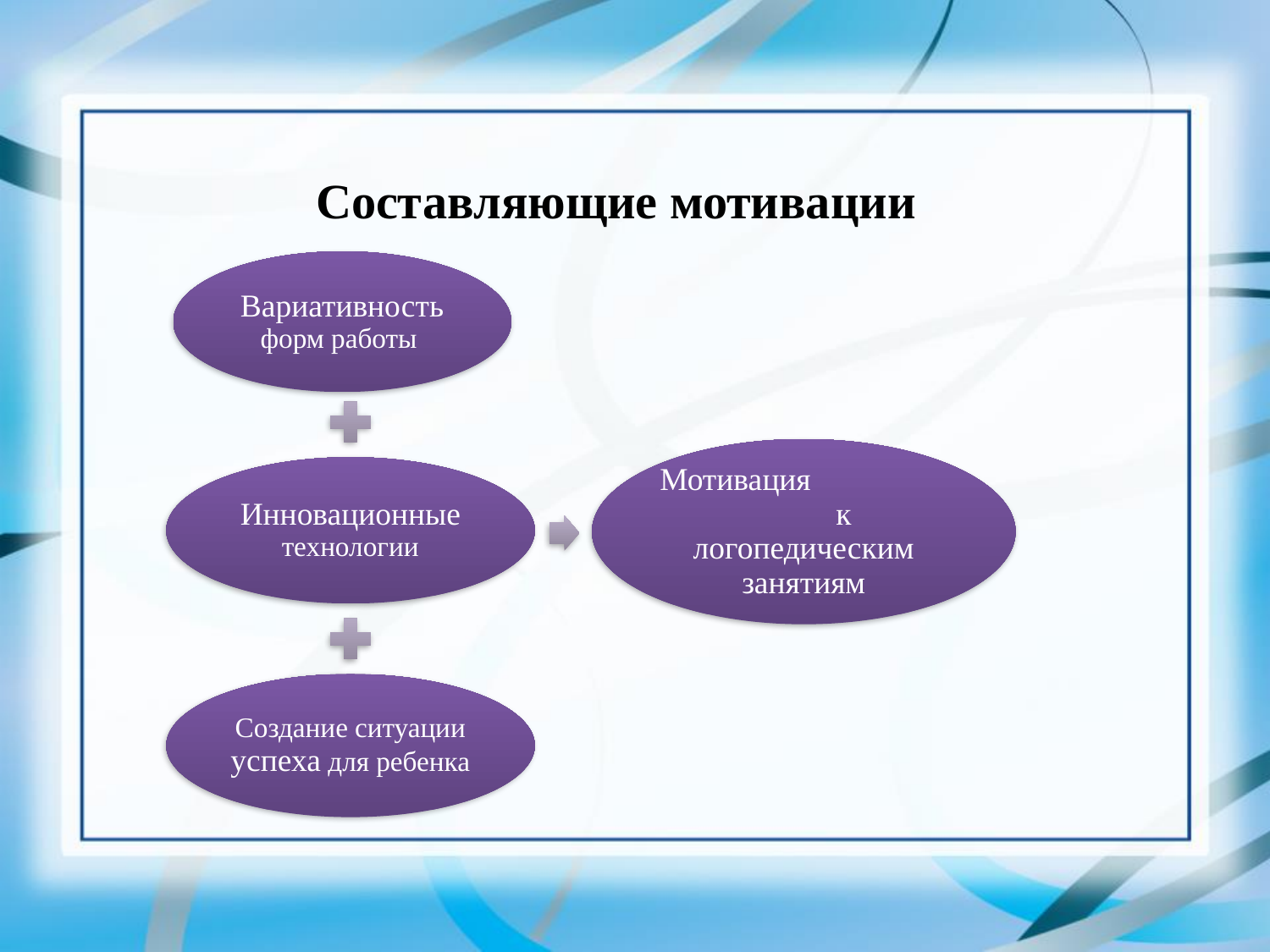

# Составляющие мотивации
Вариативность форм работы

Инновационные технологии

Создание ситуации успеха для ребенка

Мотивация                             к  логопедическим занятиям